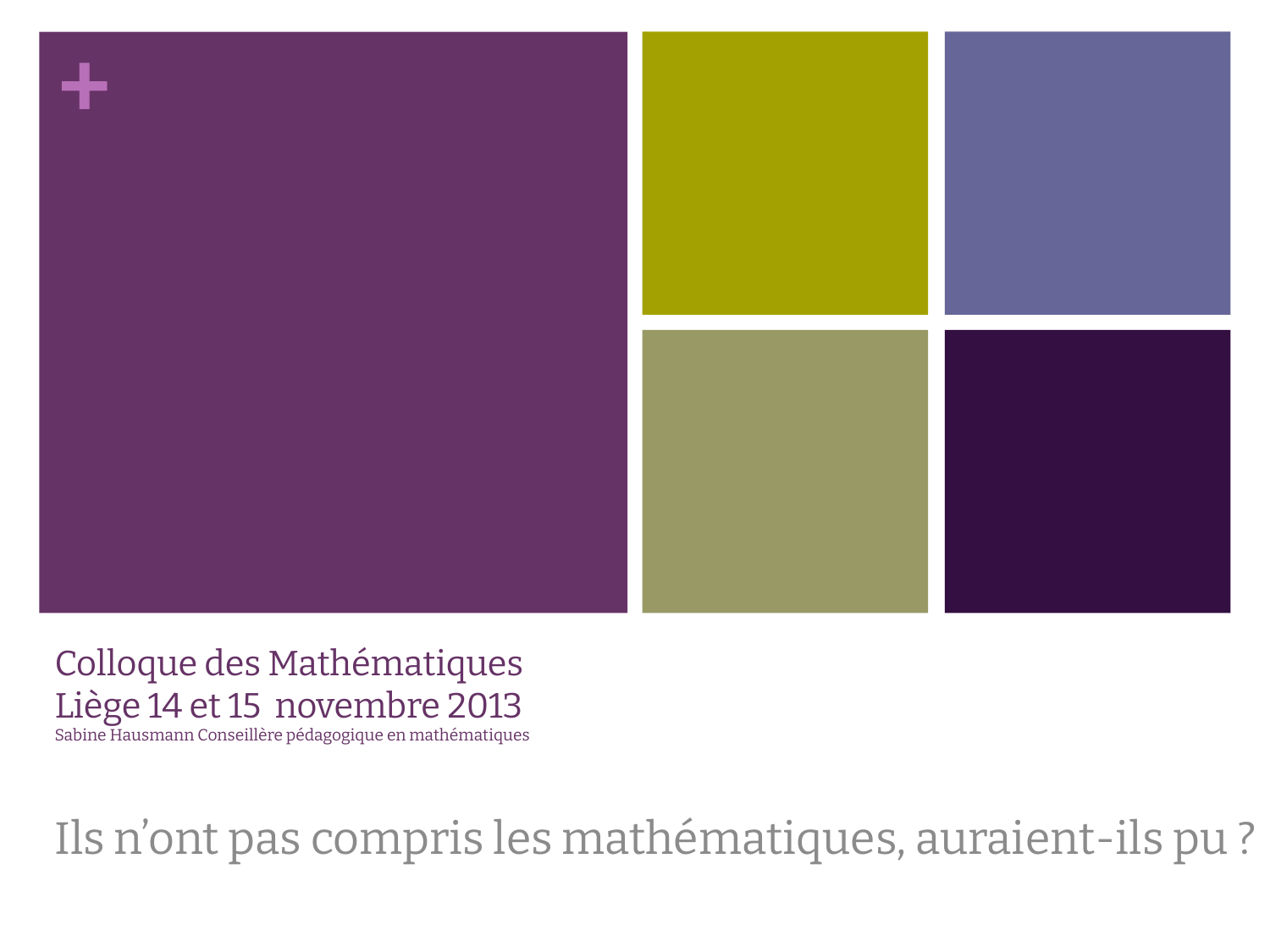

# Colloque des Mathématiques Liège 14 et 15  novembre 2013 Sabine Hausmann Conseillère pédagogique en mathématiques

Ils n’ont pas compris les mathématiques, auraient-ils pu ?